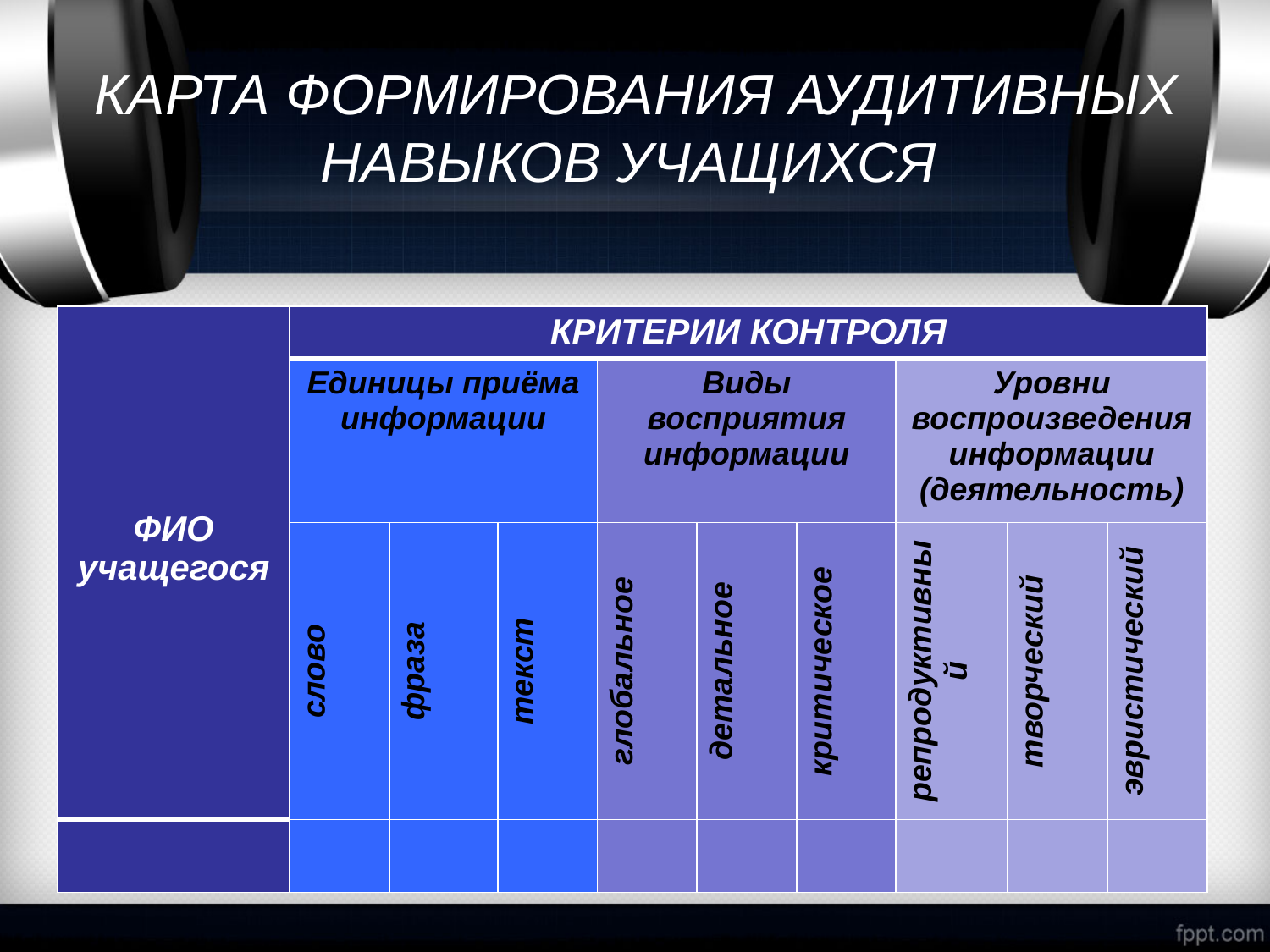

КАРТА ФОРМИРОВАНИЯ АУДИТИВНЫХ НАВЫКОВ УЧАЩИХСЯ
| ФИО учащегося | КРИТЕРИИ КОНТРОЛЯ |  |  |  |  |  |  |  |  |
| --- | --- | --- | --- | --- | --- | --- | --- | --- | --- |
|  | Единицы приёма информации |  |  | Виды восприятия информации |  |  | Уровни воспроизведения информации (деятельность) |  |  |
|  | слово | фраза | текст | глобальное | детальное | критическое | репродуктивный | творческий | эвристический |
|  |  |  |  |  |  |  |  |  |  |